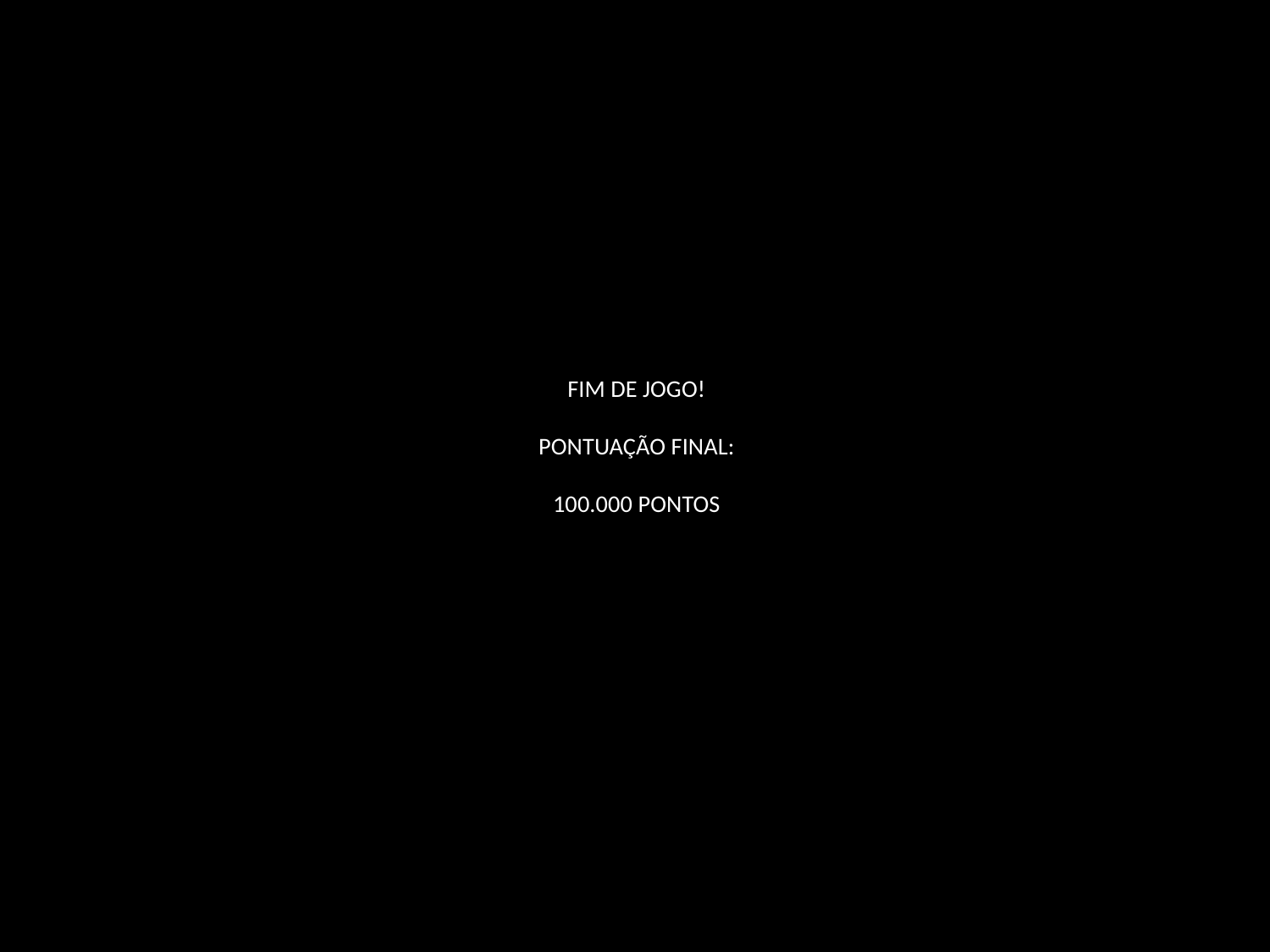

# FIM DE JOGO! PONTUAÇÃO FINAL: 100.000 PONTOS